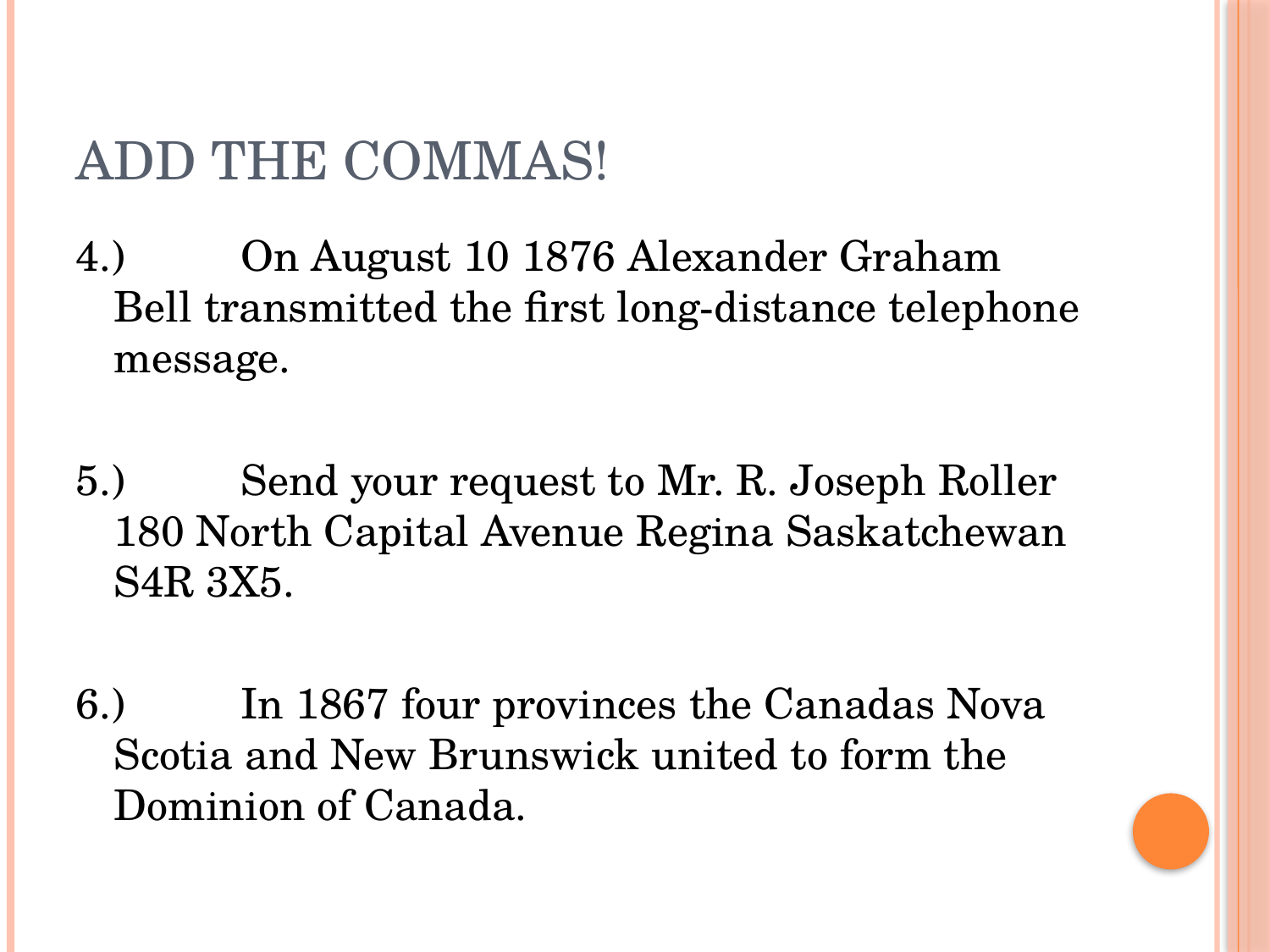

# Add The Commas!
4.)	On August 10 1876 Alexander Graham Bell transmitted the first long-distance telephone message.

5.)	Send your request to Mr. R. Joseph Roller 180 North Capital Avenue Regina Saskatchewan S4R 3X5.

6.)	In 1867 four provinces the Canadas Nova Scotia and New Brunswick united to form the Dominion of Canada.